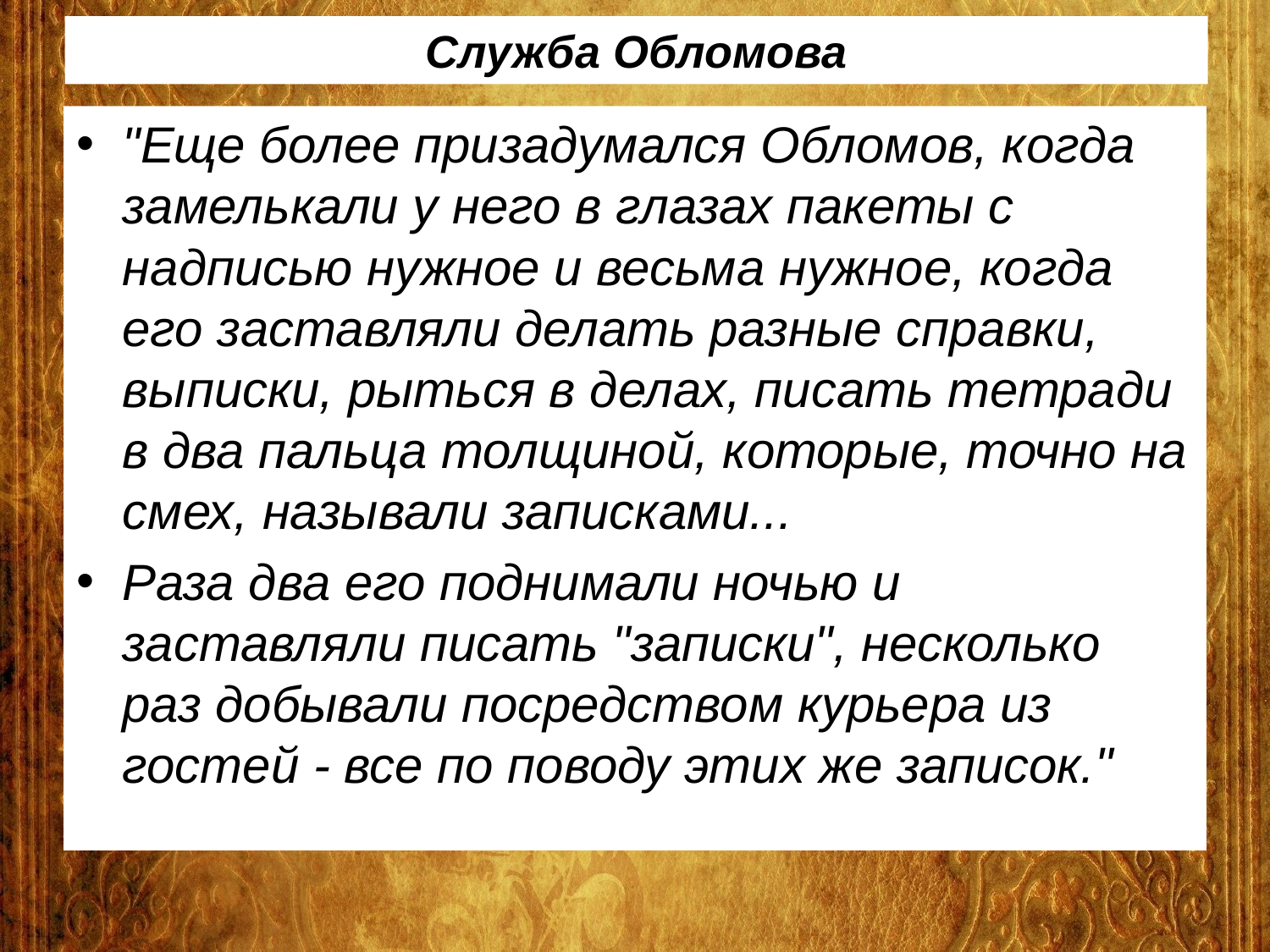

# Служба Обломова
"Еще более призадумался Обломов, когда замелькали у него в глазах пакеты с надписью нужное и весьма нужное, когда его заставляли делать разные справки, выписки, рыться в делах, писать тетради в два пальца толщиной, которые, точно на смех, называли записками...
Раза два его поднимали ночью и заставляли писать "записки", несколько раз добывали посредством курьера из гостей - все по поводу этих же записок."